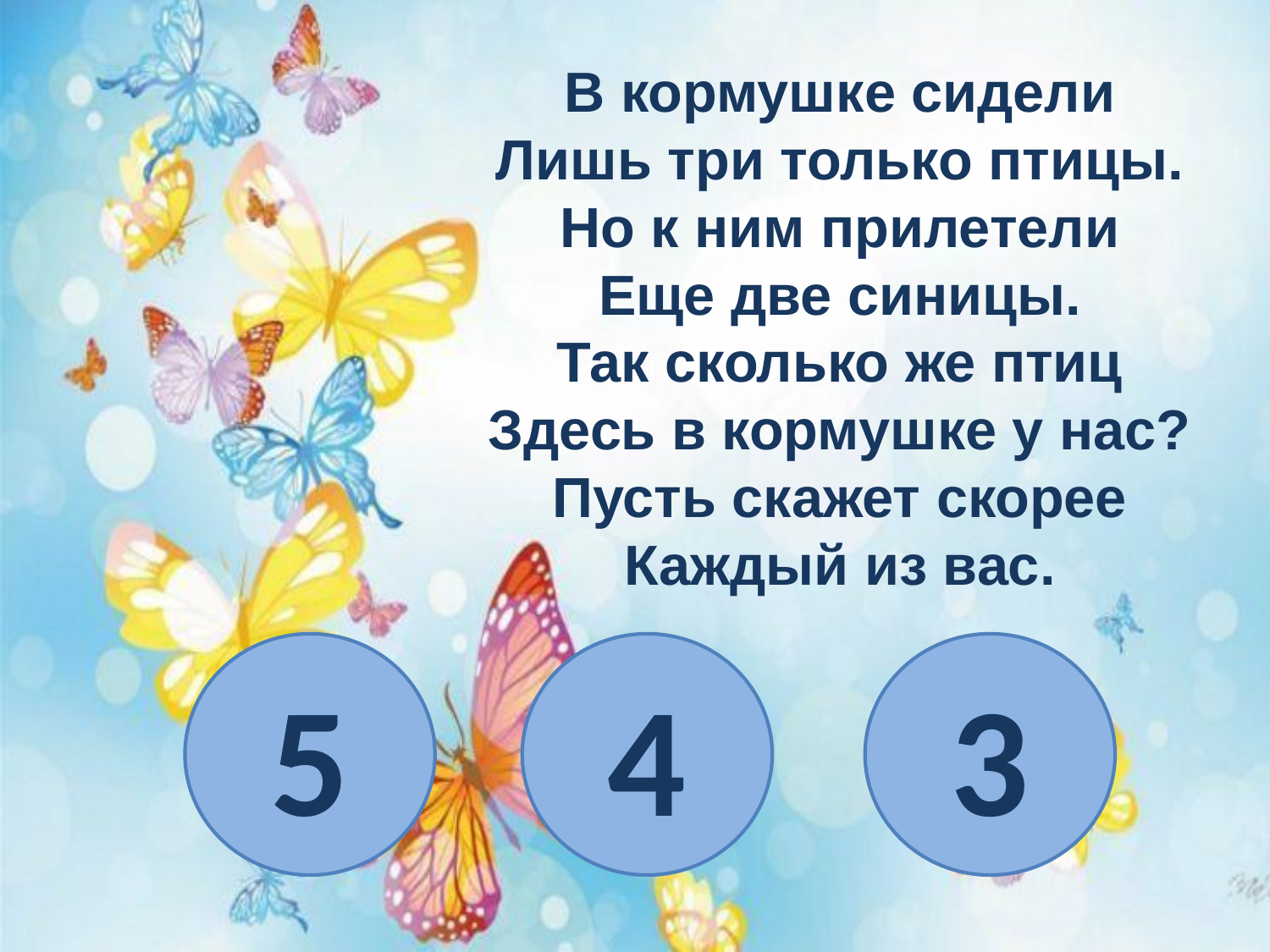

В кормушке сидели
Лишь три только птицы.
Но к ним прилетели
Еще две синицы.
Так сколько же птиц
Здесь в кормушке у нас?
Пусть скажет скорее
Каждый из вас.
5
4
3